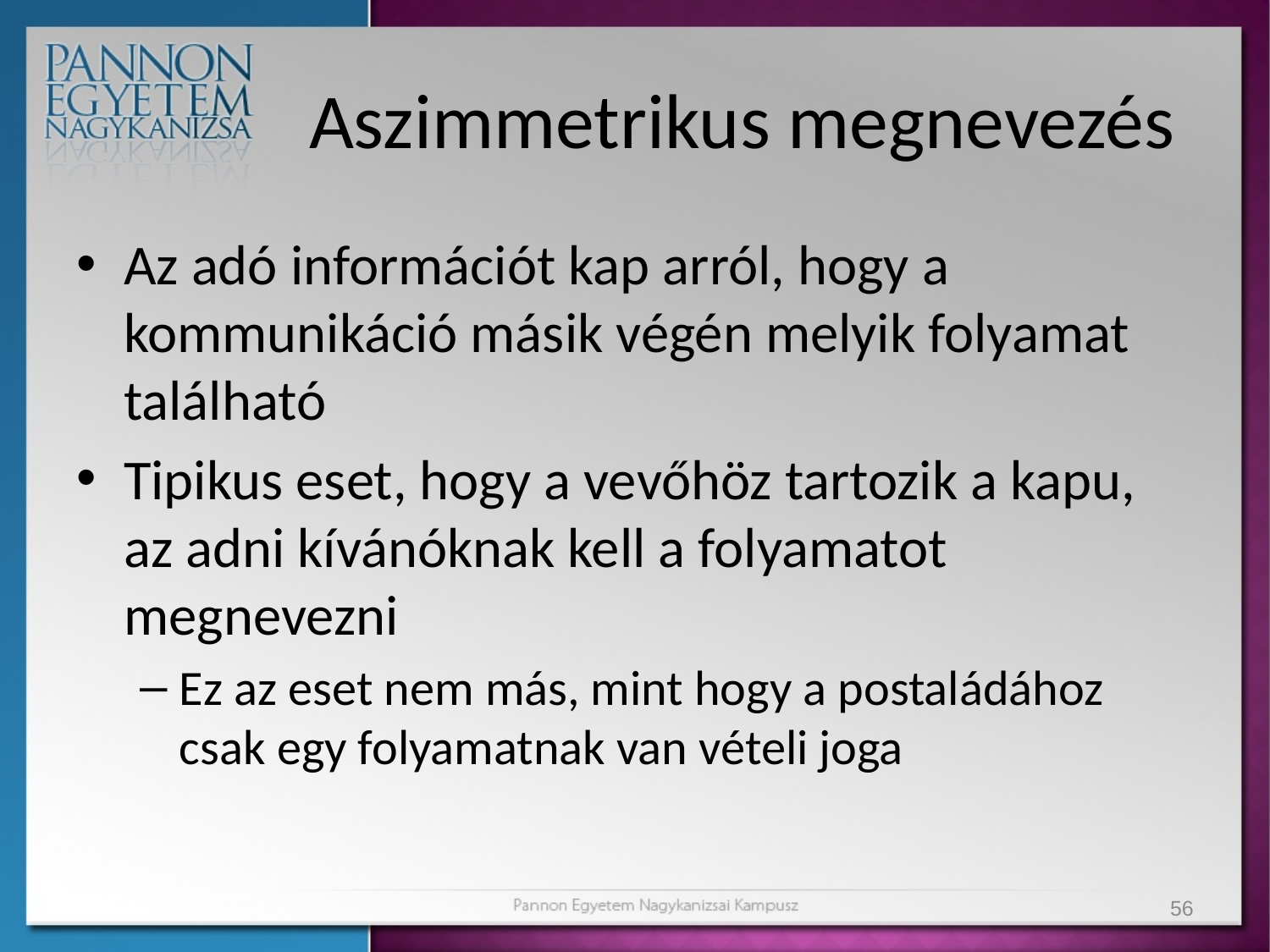

# Aszimmetrikus megnevezés
Az adó információt kap arról, hogy a kommunikáció másik végén melyik folyamat található
Tipikus eset, hogy a vevőhöz tartozik a kapu, az adni kívánóknak kell a folyamatot megnevezni
Ez az eset nem más, mint hogy a postaládához csak egy folyamatnak van vételi joga
56